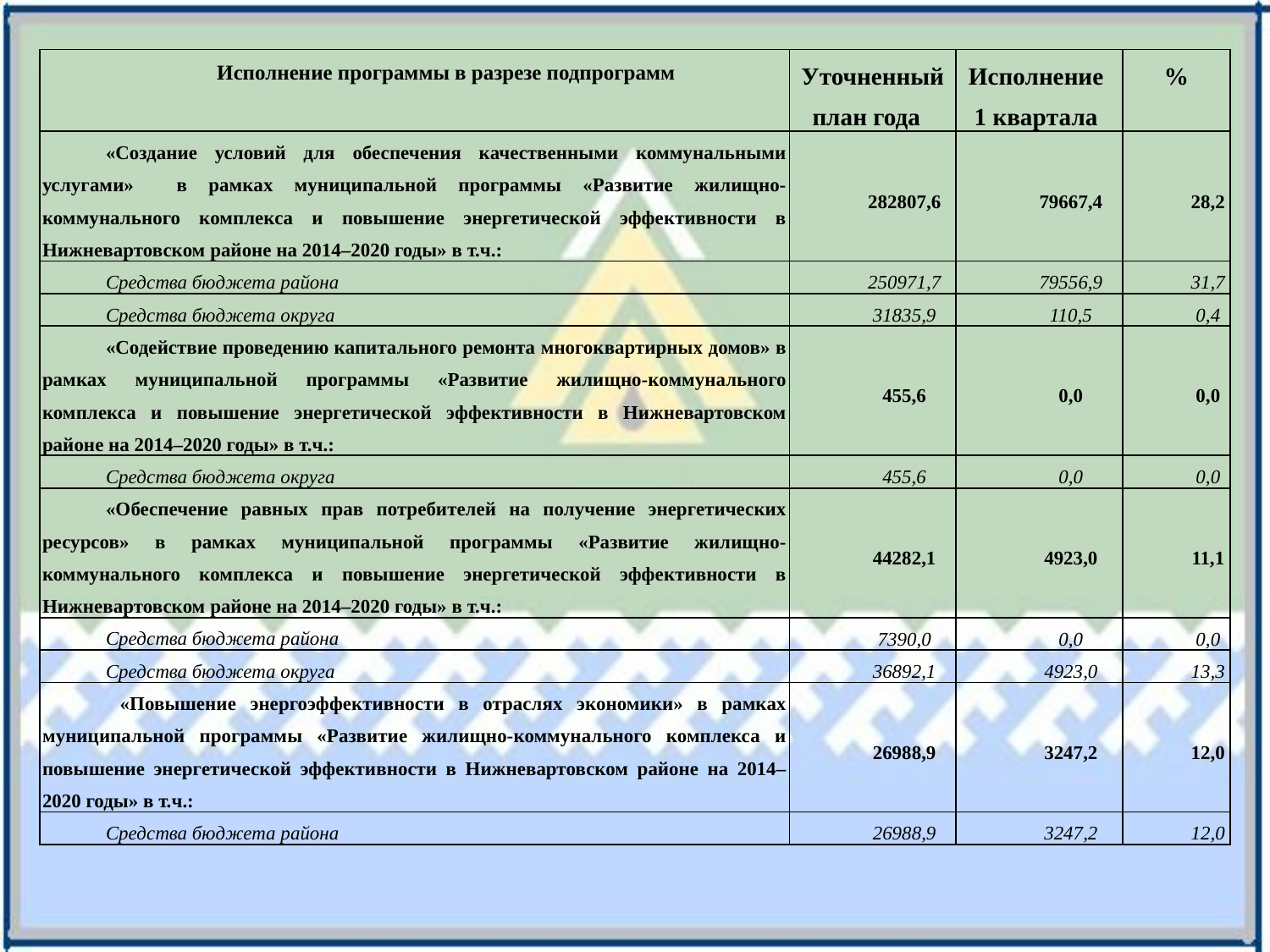

| Исполнение программы в разрезе подпрограмм | Уточненный план года | Исполнение 1 квартала | % |
| --- | --- | --- | --- |
| «Создание условий для обеспечения качественными коммунальными услугами» в рамках муниципальной программы «Развитие жилищно-коммунального комплекса и повышение энергетической эффективности в Нижневартовском районе на 2014–2020 годы» в т.ч.: | 282807,6 | 79667,4 | 28,2 |
| Средства бюджета района | 250971,7 | 79556,9 | 31,7 |
| Средства бюджета округа | 31835,9 | 110,5 | 0,4 |
| «Содействие проведению капитального ремонта многоквартирных домов» в рамках муниципальной программы «Развитие жилищно-коммунального комплекса и повышение энергетической эффективности в Нижневартовском районе на 2014–2020 годы» в т.ч.: | 455,6 | 0,0 | 0,0 |
| Средства бюджета округа | 455,6 | 0,0 | 0,0 |
| «Обеспечение равных прав потребителей на получение энергетических ресурсов» в рамках муниципальной программы «Развитие жилищно-коммунального комплекса и повышение энергетической эффективности в Нижневартовском районе на 2014–2020 годы» в т.ч.: | 44282,1 | 4923,0 | 11,1 |
| Средства бюджета района | 7390,0 | 0,0 | 0,0 |
| Средства бюджета округа | 36892,1 | 4923,0 | 13,3 |
| «Повышение энергоэффективности в отраслях экономики» в рамках муниципальной программы «Развитие жилищно-коммунального комплекса и повышение энергетической эффективности в Нижневартовском районе на 2014–2020 годы» в т.ч.: | 26988,9 | 3247,2 | 12,0 |
| Средства бюджета района | 26988,9 | 3247,2 | 12,0 |